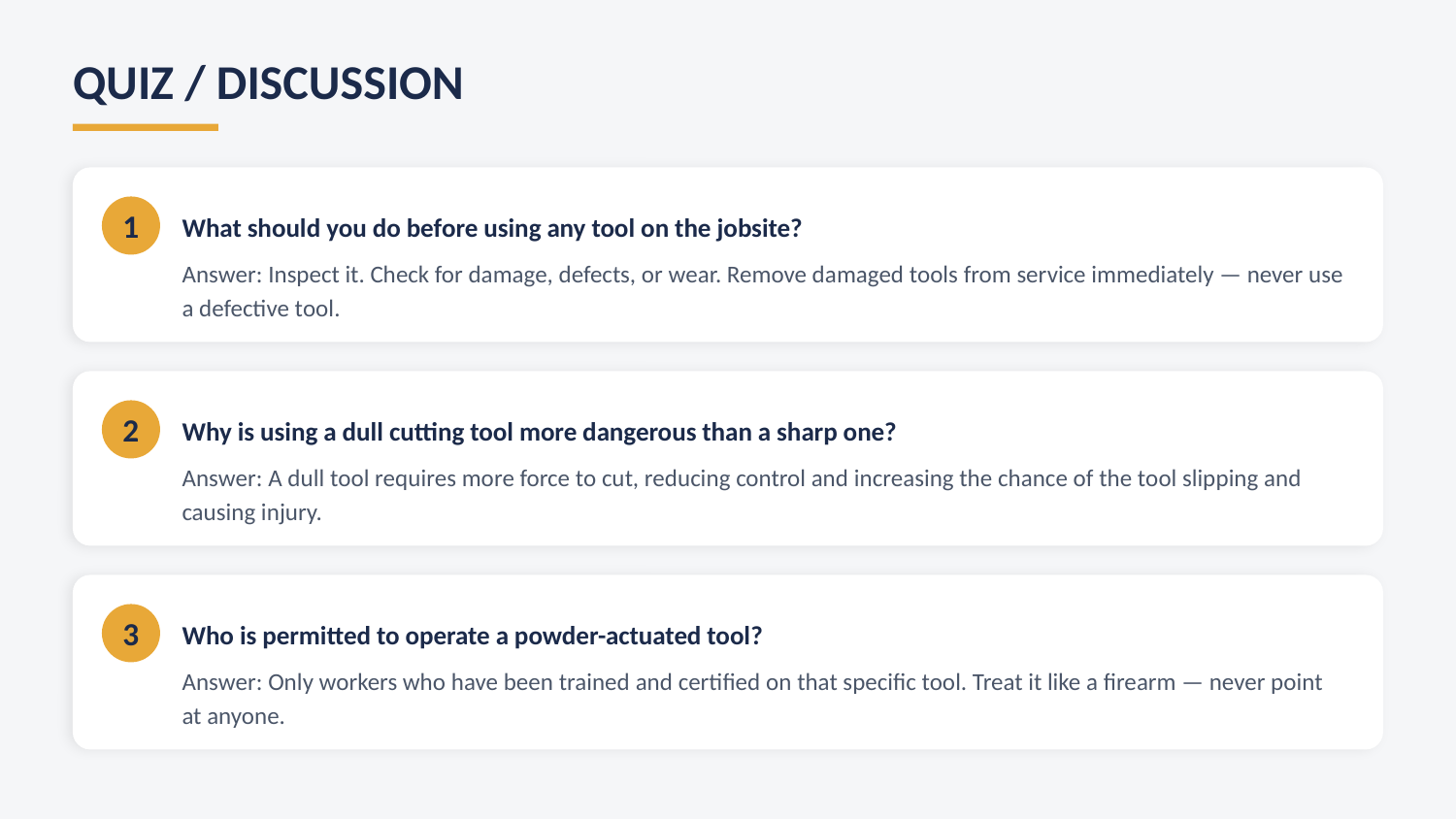

QUIZ / DISCUSSION

What should you do before using any tool on the jobsite?

1
Answer: Inspect it. Check for damage, defects, or wear. Remove damaged tools from service immediately — never use a defective tool.

Why is using a dull cutting tool more dangerous than a sharp one?

2
Answer: A dull tool requires more force to cut, reducing control and increasing the chance of the tool slipping and causing injury.

Who is permitted to operate a powder-actuated tool?

3
Answer: Only workers who have been trained and certified on that specific tool. Treat it like a firearm — never point at anyone.